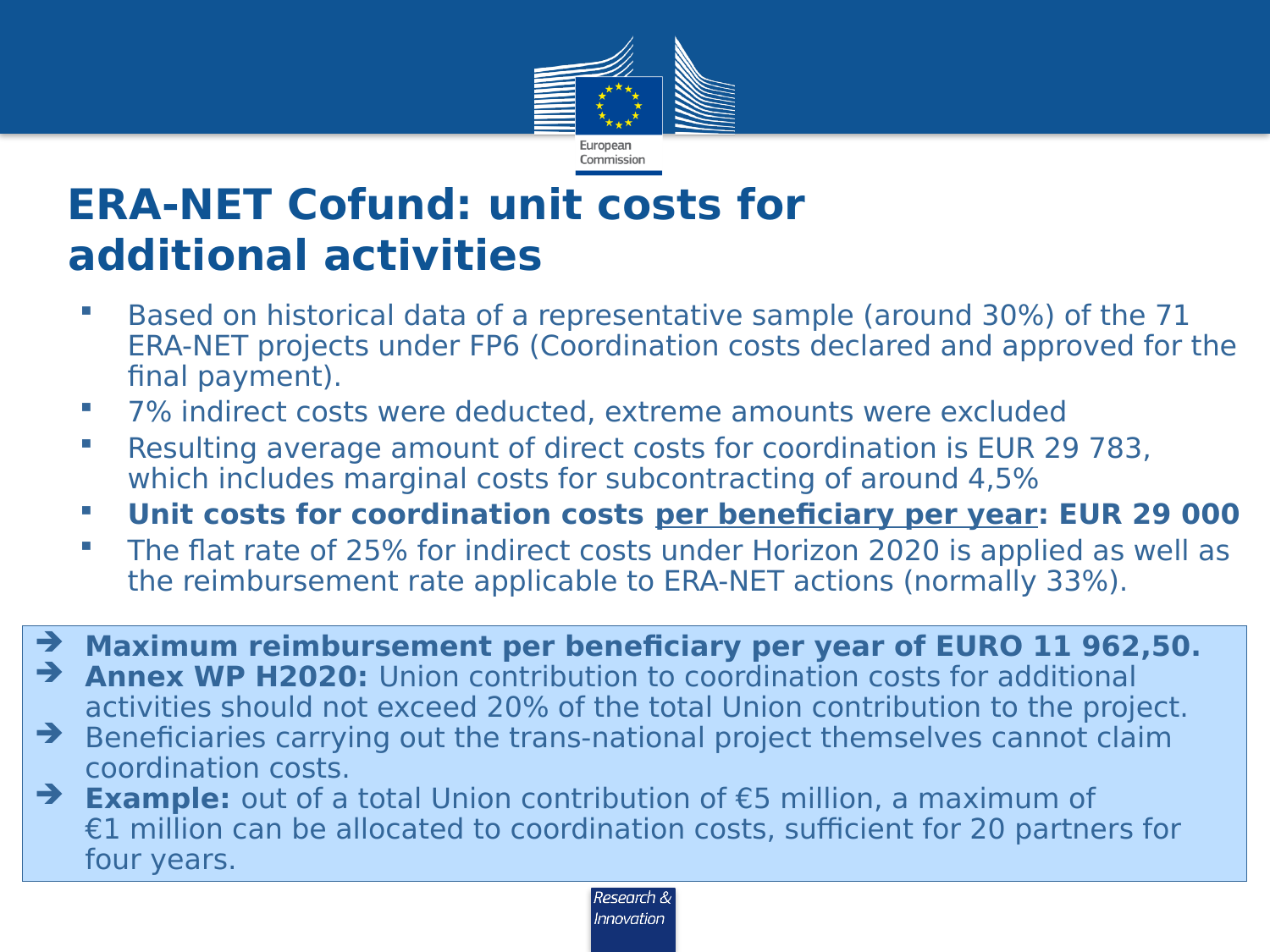

# ERA-NET Cofund: unit costs for additional activities
Based on historical data of a representative sample (around 30%) of the 71 ERA-NET projects under FP6 (Coordination costs declared and approved for the final payment).
7% indirect costs were deducted, extreme amounts were excluded
Resulting average amount of direct costs for coordination is EUR 29 783, which includes marginal costs for subcontracting of around 4,5%
Unit costs for coordination costs per beneficiary per year: EUR 29 000
The flat rate of 25% for indirect costs under Horizon 2020 is applied as well as the reimbursement rate applicable to ERA-NET actions (normally 33%).

Maximum reimbursement per beneficiary per year of EURO 11 962,50.
Annex WP H2020: Union contribution to coordination costs for additional activities should not exceed 20% of the total Union contribution to the project.
Beneficiaries carrying out the trans-national project themselves cannot claim coordination costs.
Example: out of a total Union contribution of €5 million, a maximum of
€1 million can be allocated to coordination costs, sufficient for 20 partners for four years.